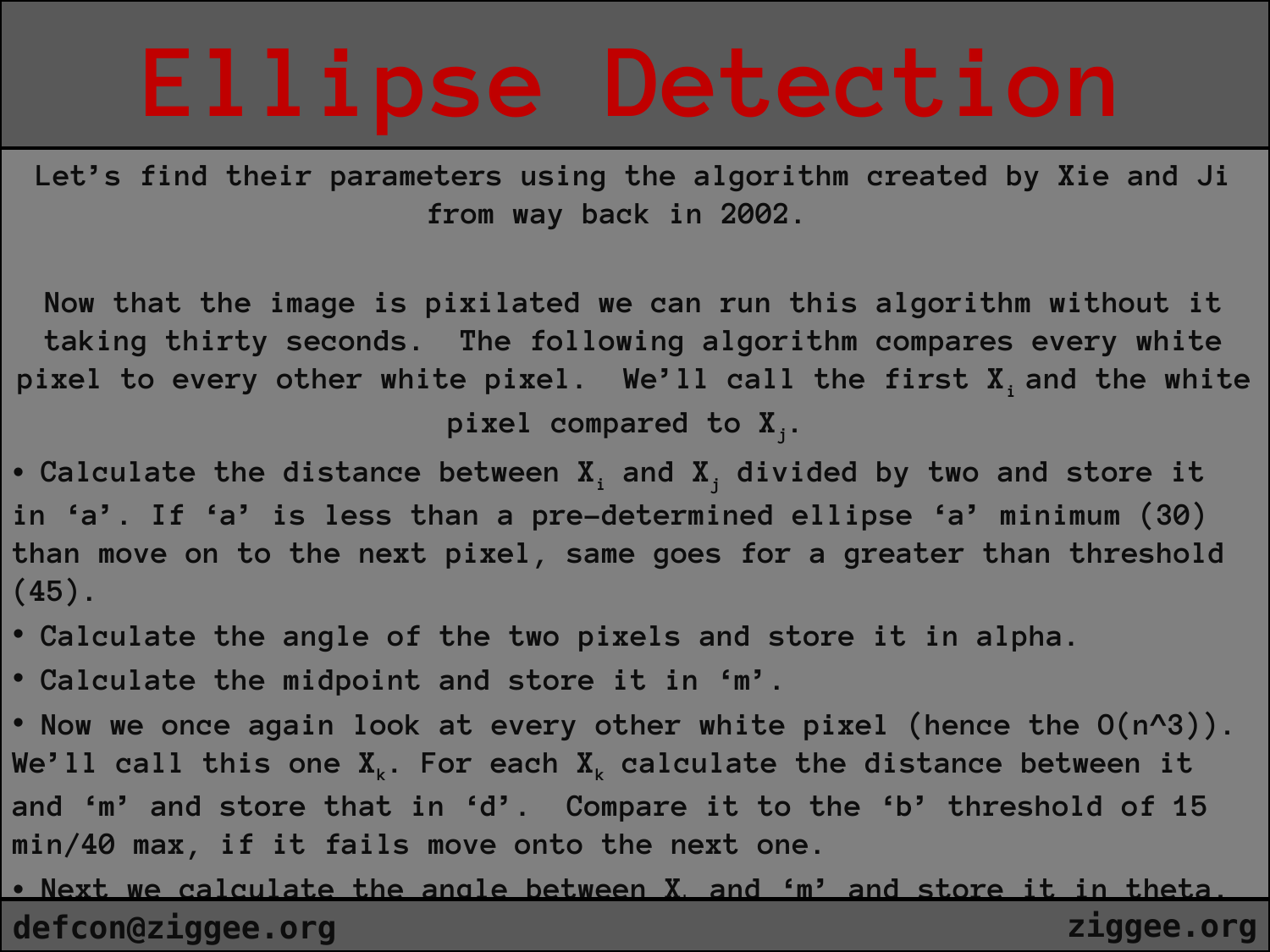

Ellipse Detection
Let’s find their parameters using the algorithm created by Xie and Ji from way back in 2002.

Now that the image is pixilated we can run this algorithm without it taking thirty seconds.  The following algorithm compares every white pixel to every other white pixel.  We’ll call the first Xi and the white pixel compared to Xj.
 Calculate the distance between Xi and Xj divided by two and store it in ‘a’. If ‘a’ is less than a pre-determined ellipse ‘a’ minimum (30) than move on to the next pixel, same goes for a greater than threshold (45).
 Calculate the angle of the two pixels and store it in alpha.
 Calculate the midpoint and store it in ‘m’.
 Now we once again look at every other white pixel (hence the O(n^3)). We’ll call this one Xk. For each Xk calculate the distance between it and ‘m’ and store that in ‘d’.  Compare it to the ‘b’ threshold of 15 min/40 max, if it fails move onto the next one.
 Next we calculate the angle between Xk and ‘m’ and store it in theta.

ziggee.org
defcon@ziggee.org